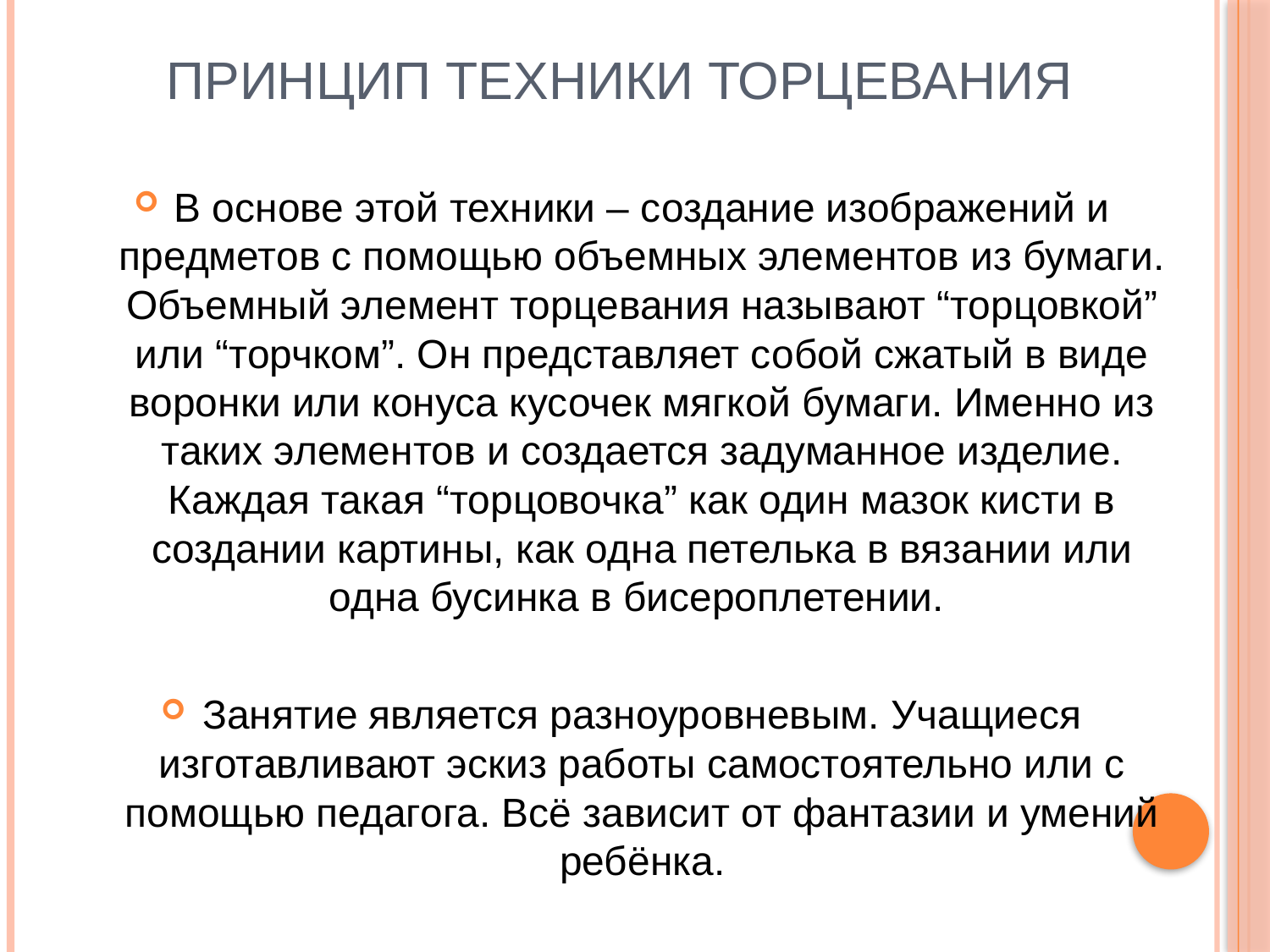

# ПРИНЦИП ТЕХНИКИ ТОРЦЕВАНИЯ

В основе этой техники – создание изображений и предметов с помощью объемных элементов из бумаги. Объемный элемент торцевания называют “торцовкой” или “торчком”. Он представляет собой сжатый в виде воронки или конуса кусочек мягкой бумаги. Именно из таких элементов и создается задуманное изделие. Каждая такая “торцовочка” как один мазок кисти в создании картины, как одна петелька в вязании или одна бусинка в бисероплетении.

Занятие является разноуровневым. Учащиеся изготавливают эскиз работы самостоятельно или с помощью педагога. Всё зависит от фантазии и умений ребёнка.